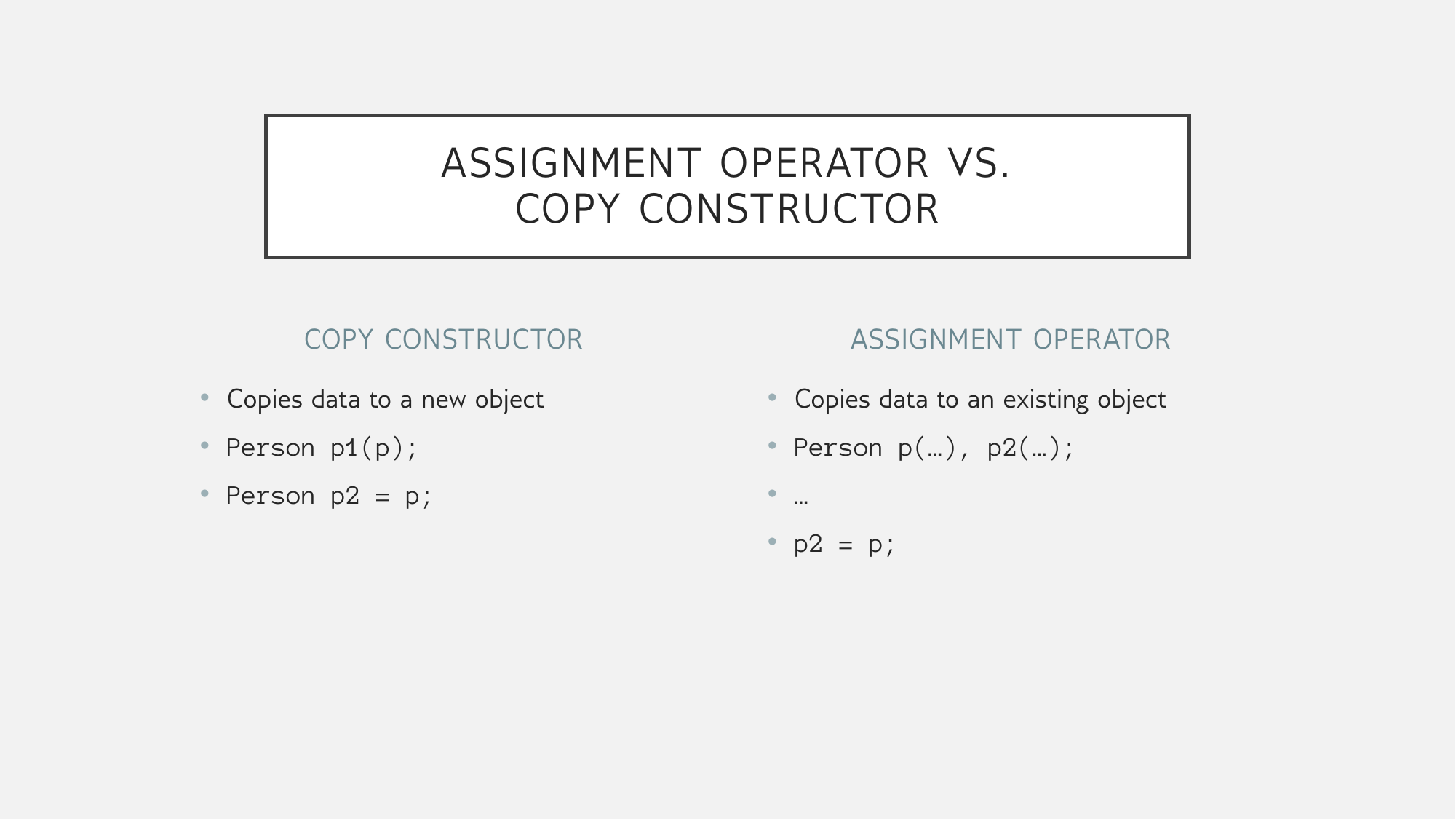

# Assignment operator vs. Copy Constructor
Copy Constructor
Assignment operator
Copies data to a new object
Person p1(p);
Person p2 = p;
Copies data to an existing object
Person p(…), p2(…);
…
p2 = p;